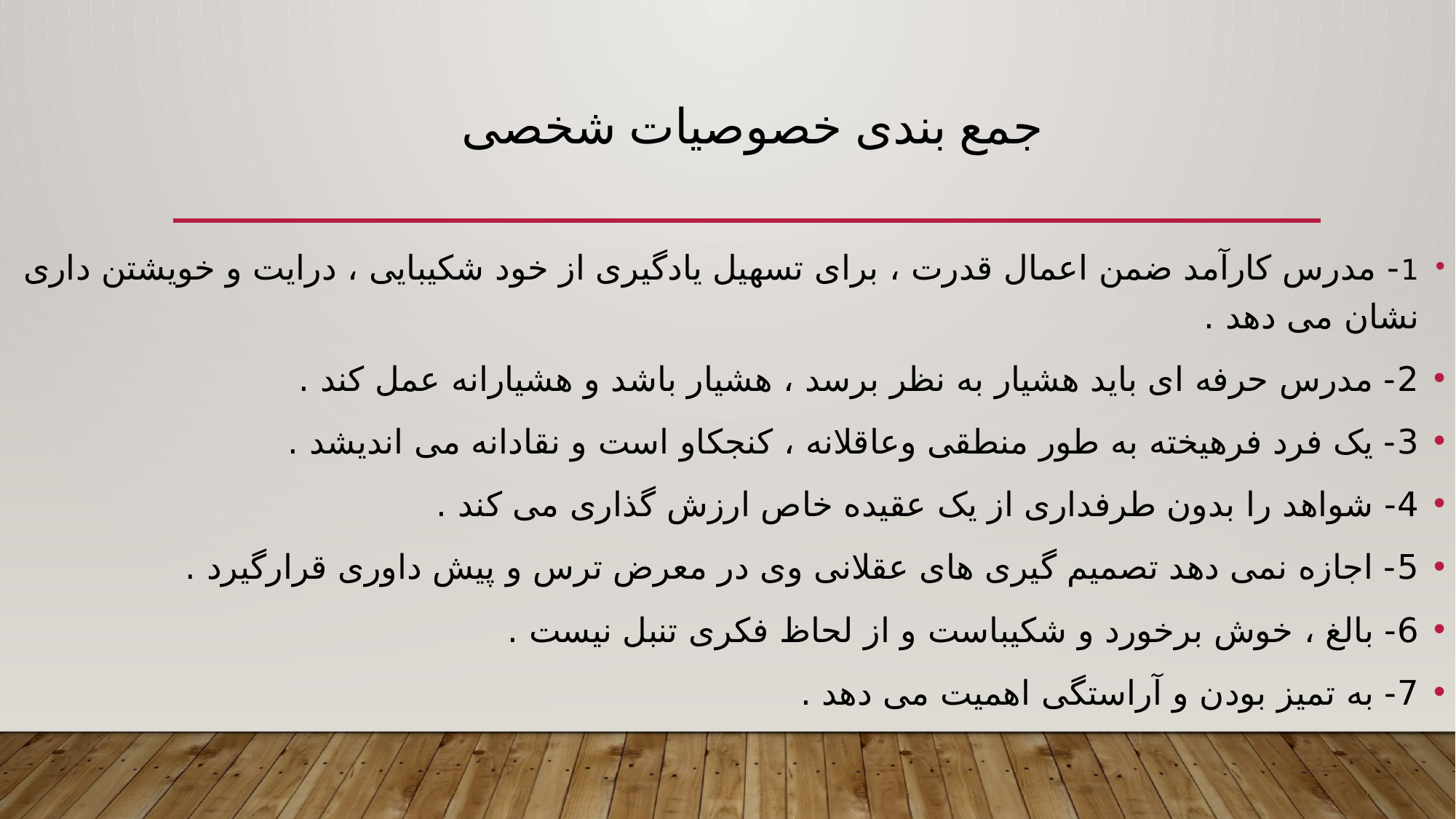

# جمع بندی خصوصیات شخصی
1- مدرس کارآمد ضمن اعمال قدرت ، برای تسهیل یادگیری از خود شکیبایی ، درایت و خویشتن داری نشان می دهد .
2- مدرس حرفه ای باید هشیار به نظر برسد ، هشیار باشد و هشیارانه عمل کند .
3- یک فرد فرهیخته به طور منطقی وعاقلانه ، کنجکاو است و نقادانه می اندیشد .
4- شواهد را بدون طرفداری از یک عقیده خاص ارزش گذاری می کند .
5- اجازه نمی دهد تصمیم گیری های عقلانی وی در معرض ترس و پیش داوری قرارگیرد .
6- بالغ ، خوش برخورد و شکیباست و از لحاظ فکری تنبل نیست .
7- به تمیز بودن و آراستگی اهمیت می دهد .